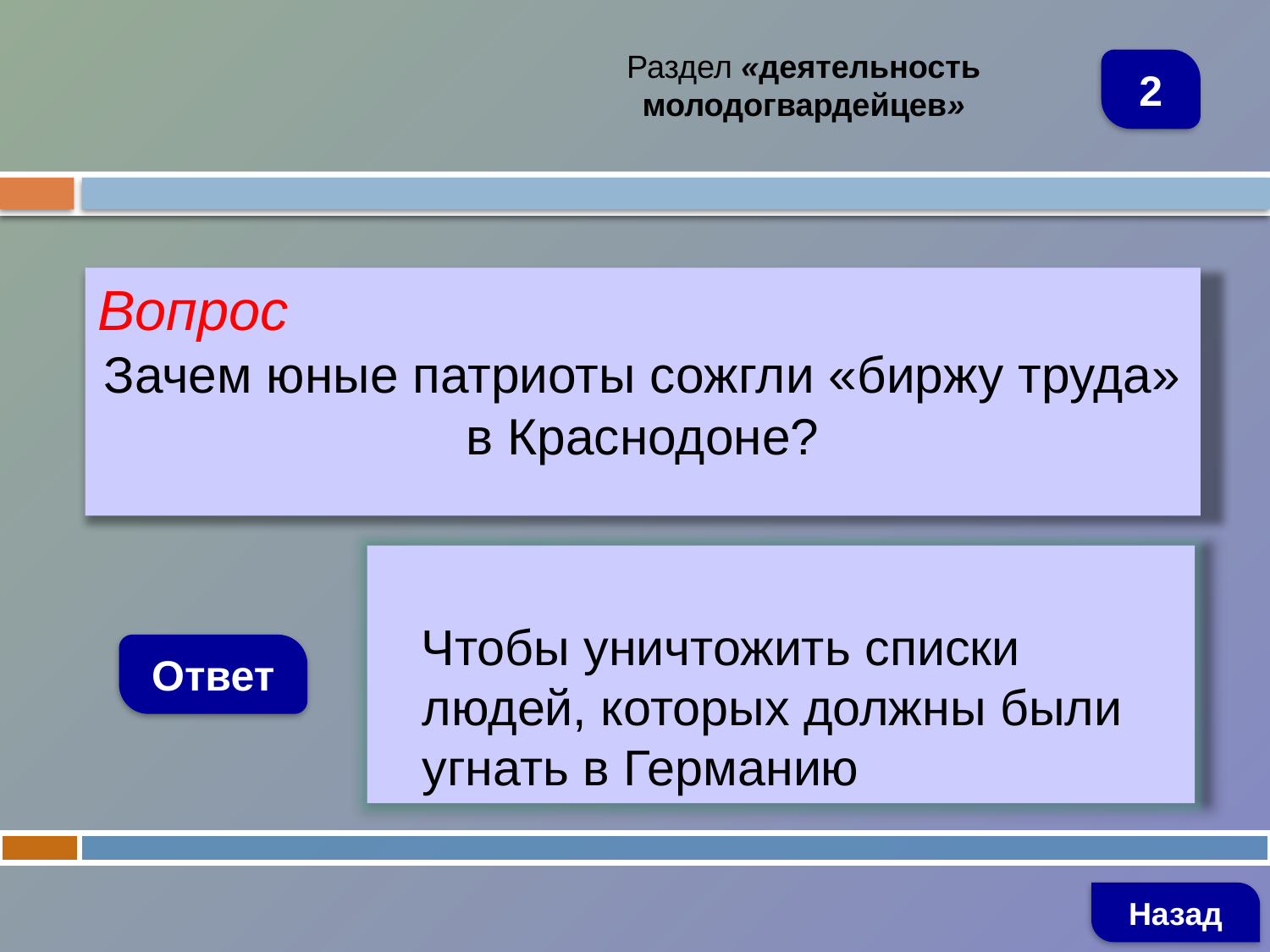

Раздел «деятельность молодогвардейцев»
2
Вопрос
Зачем юные патриоты сожгли «биржу труда» в Краснодоне?

   Чтобы уничтожить списки людей, которых должны были угнать в Германию
Ответ

Назад